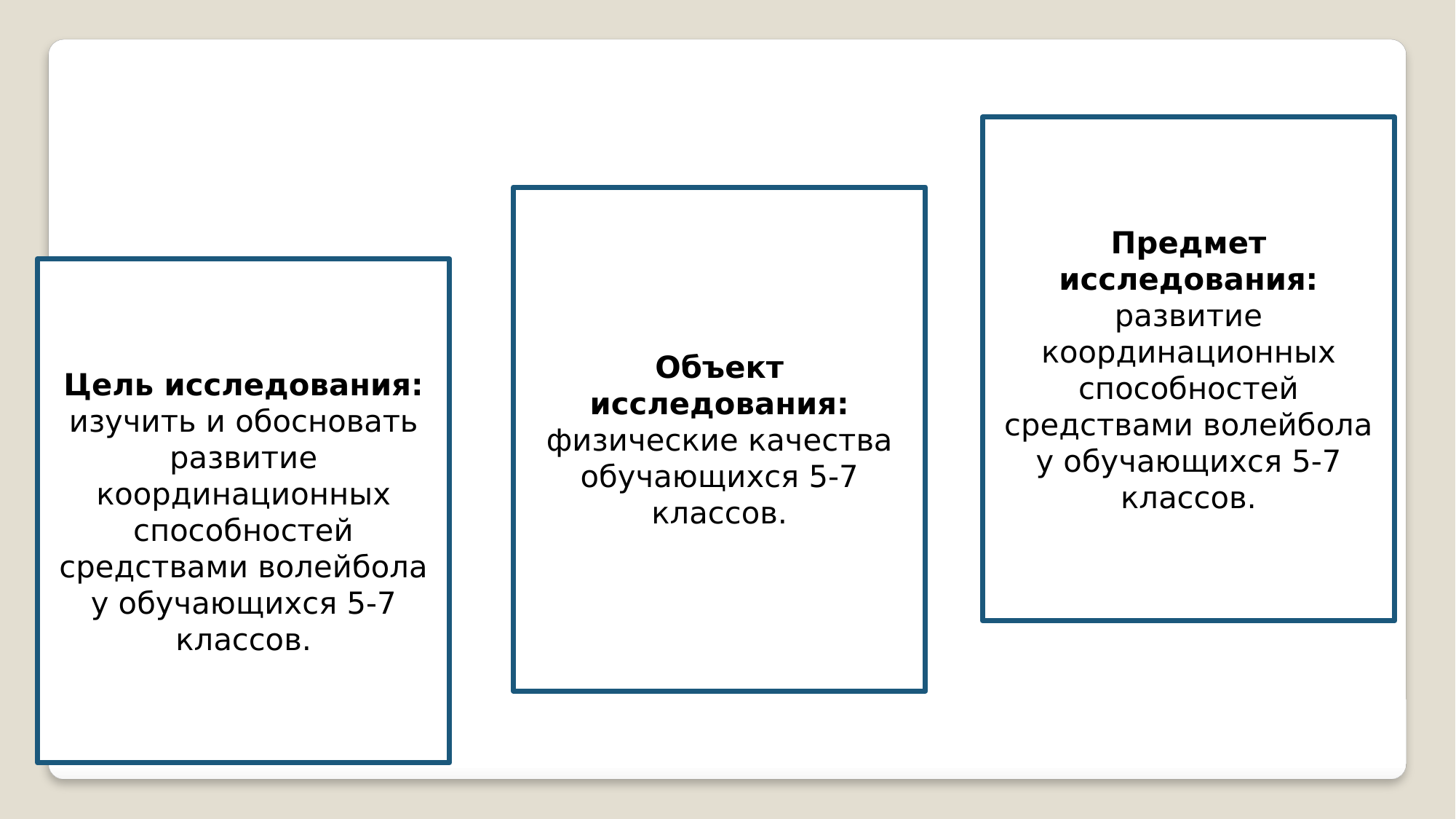

Предмет исследования: развитие координационных способностей средствами волейбола у обучающихся 5-7 классов.
Объект исследования: физические качества обучающихся 5-7 классов.
Цель исследования: изучить и обосновать развитие координационных способностей средствами волейбола у обучающихся 5-7 классов.